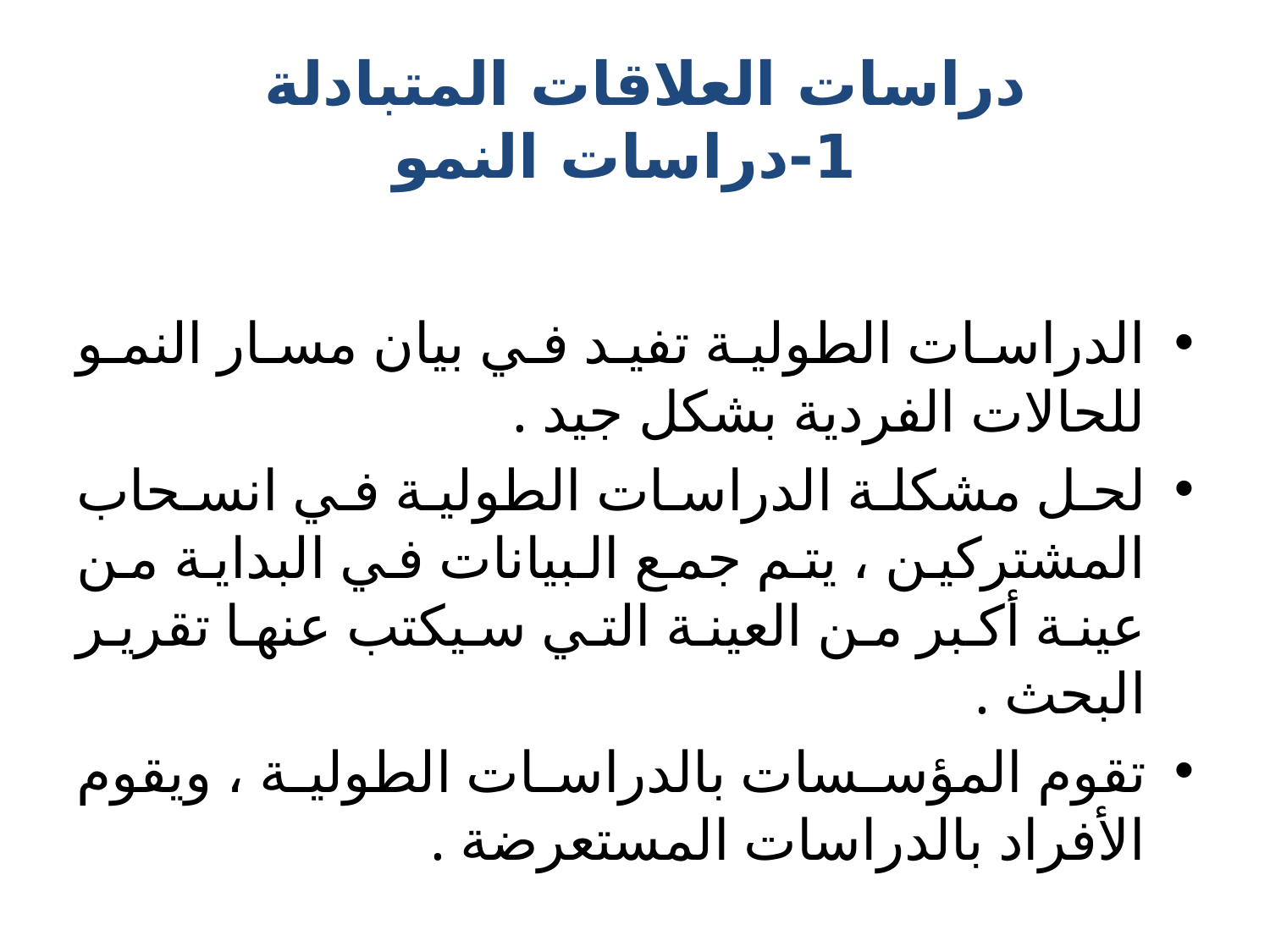

# دراسات العلاقات المتبادلة 1-دراسات النمو

الدراسات الطولية تفيد في بيان مسار النمو للحالات الفردية بشكل جيد .
لحل مشكلة الدراسات الطولية في انسحاب المشتركين ، يتم جمع البيانات في البداية من عينة أكبر من العينة التي سيكتب عنها تقرير البحث .
تقوم المؤسسات بالدراسات الطولية ، ويقوم الأفراد بالدراسات المستعرضة .